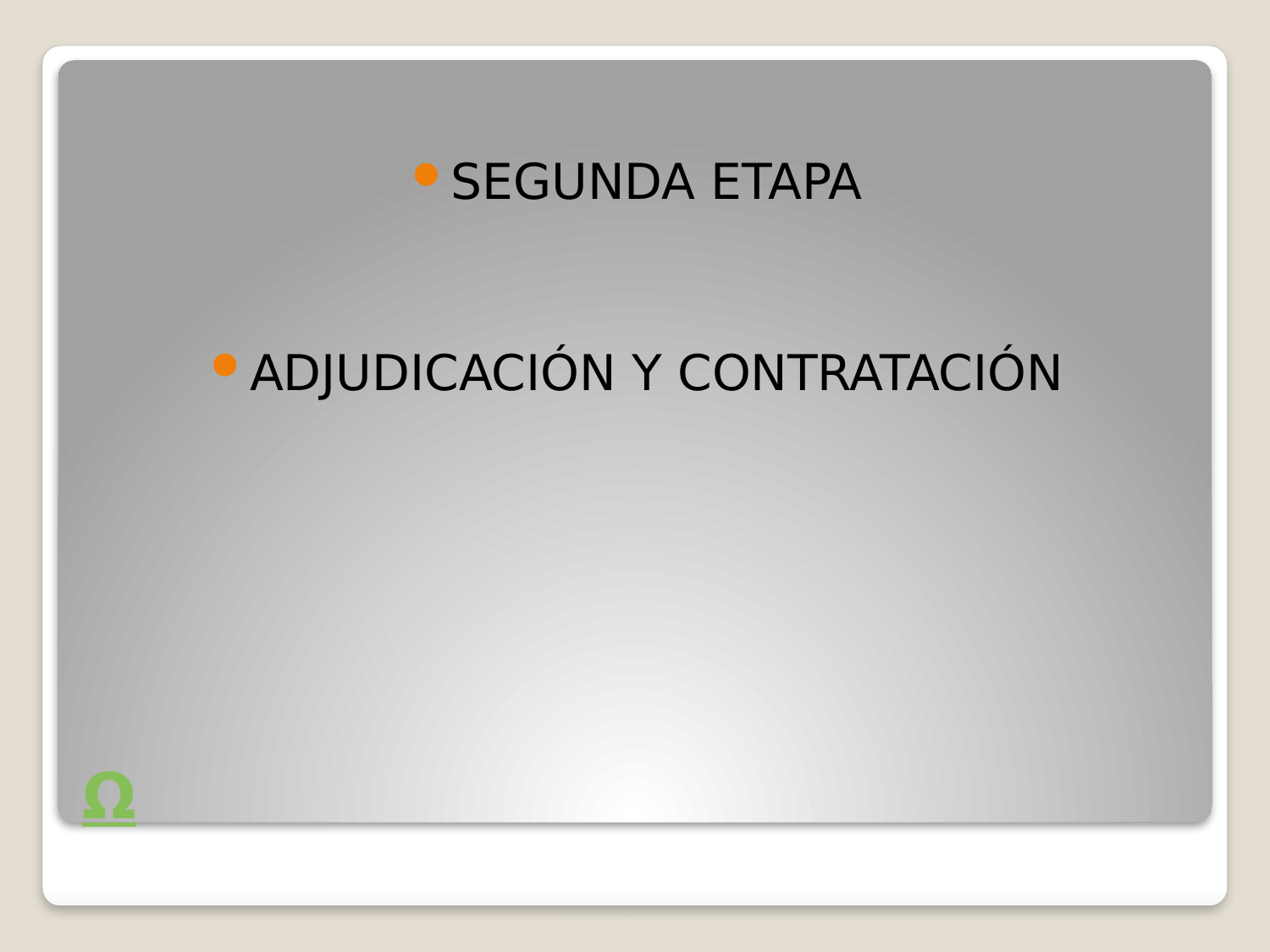

SEGUNDA ETAPA

ADJUDICACIÓN Y CONTRATACIÓN

# Ω